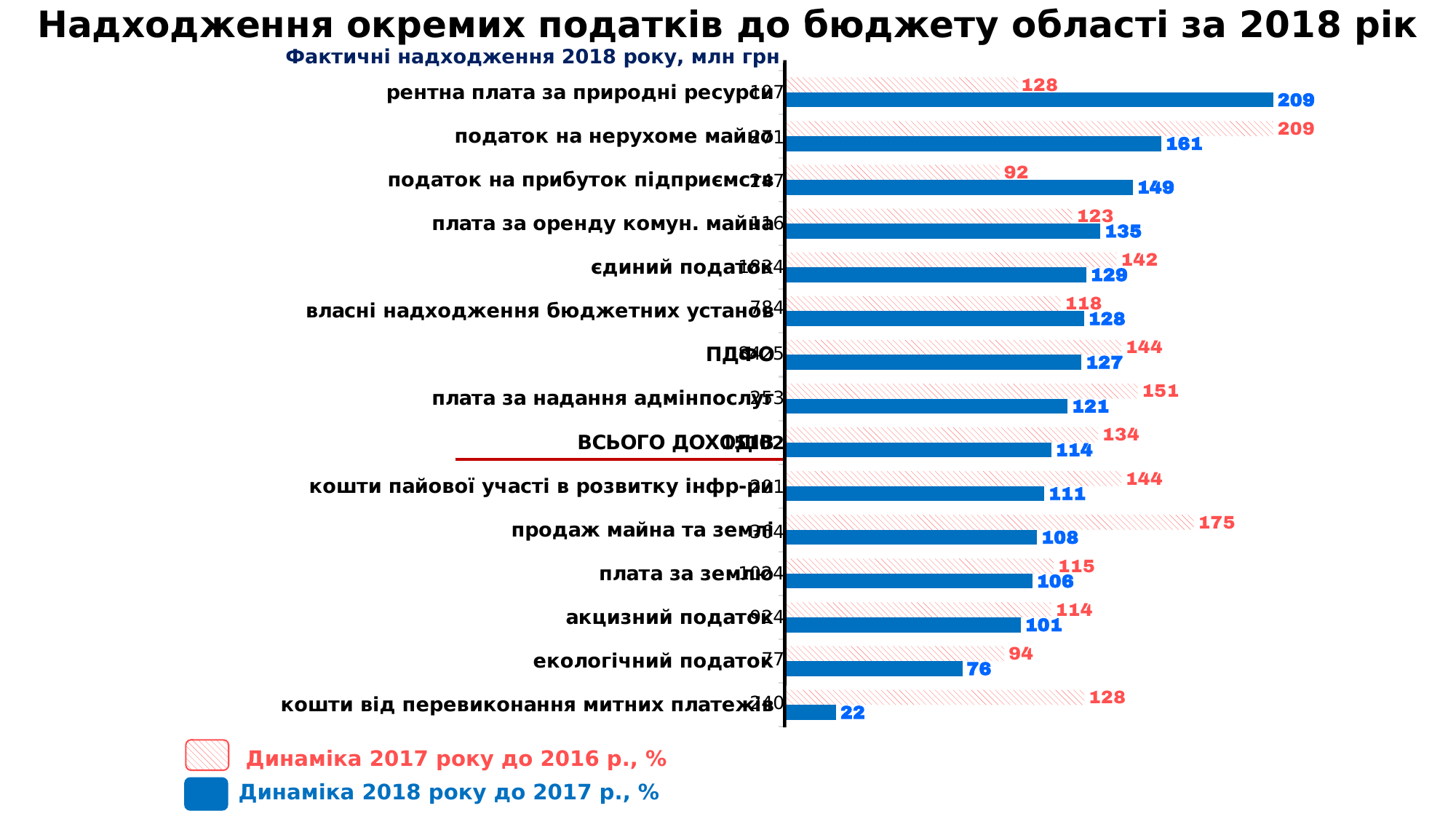

Надходження окремих податків до бюджету області за 2018 рік
Фактичні надходження 2018 року, млн грн
| 197 |
| --- |
| 271 |
| 247 |
| 116 |
| 1834 |
| 784 |
| 8425 |
| 253 |
| 15102 |
| 201 |
| 364 |
| 1024 |
| 924 |
| 77 |
| 240 |

### Chart

| Category | Динаміка за 2018 місяців п.р. | Динаміка  2017 до 2016 |
|---|---|---|
| кошти від перевиконання митних платежів | 22.0 | 128.17964856608137 |
| екологічний податок | 76.0 | 93.99806774127867 |
| акцизний податок | 101.0 | 114.0 |
| плата за землю | 106.0 | 115.0 |
| продаж майна та землі | 108.0 | 175.0 |
| кошти пайової участі в розвитку інфр-ри | 111.0 | 144.0 |
| ВСЬОГО ДОХОДІВ | 114.0 | 134.0 |
| плата за надання адмінпослуг | 121.0 | 151.0 |
| ПДФО | 127.0 | 144.0 |
| власні надходження бюджетних установ | 128.0 | 118.0 |
| єдиний податок | 129.0 | 142.0 |
| плата за оренду комун. майна | 135.0 | 123.0 |
| податок на прибуток підприємств | 149.0 | 92.0 |
| податок на нерухоме майно | 161.0 | 209.0 |
| рентна плата за природні ресурси | 209.0 | 100.0 |
Динаміка 2017 року до 2016 р., %
Динаміка 2018 року до 2017 р., %